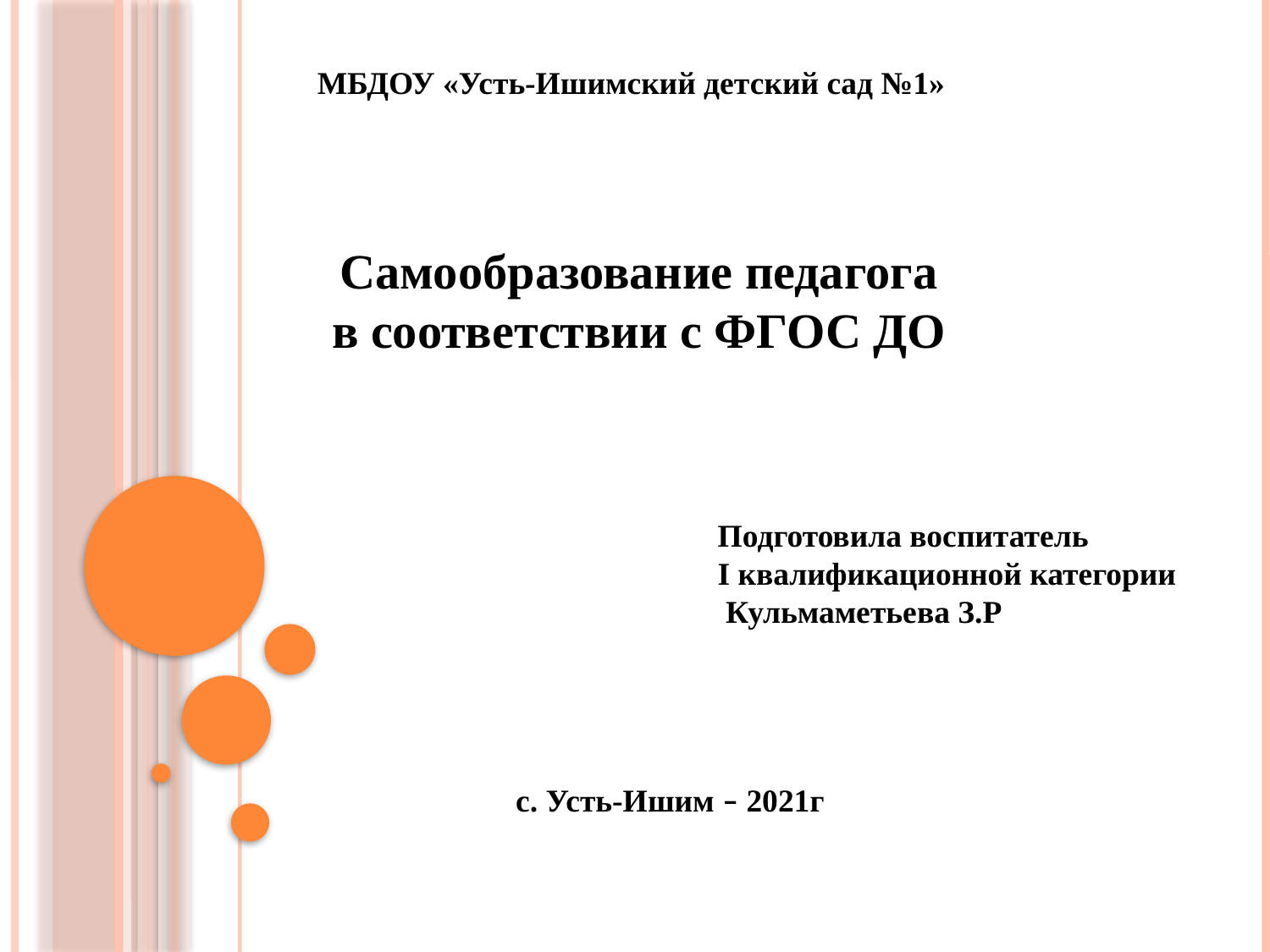

МБДОУ «Усть-Ишимский детский сад №1»
Самообразование педагога
в соответствии с ФГОС ДО
Подготовила воспитатель
I квалификационной категории
 Кульмаметьева З.Р
с. Усть-Ишим – 2021г